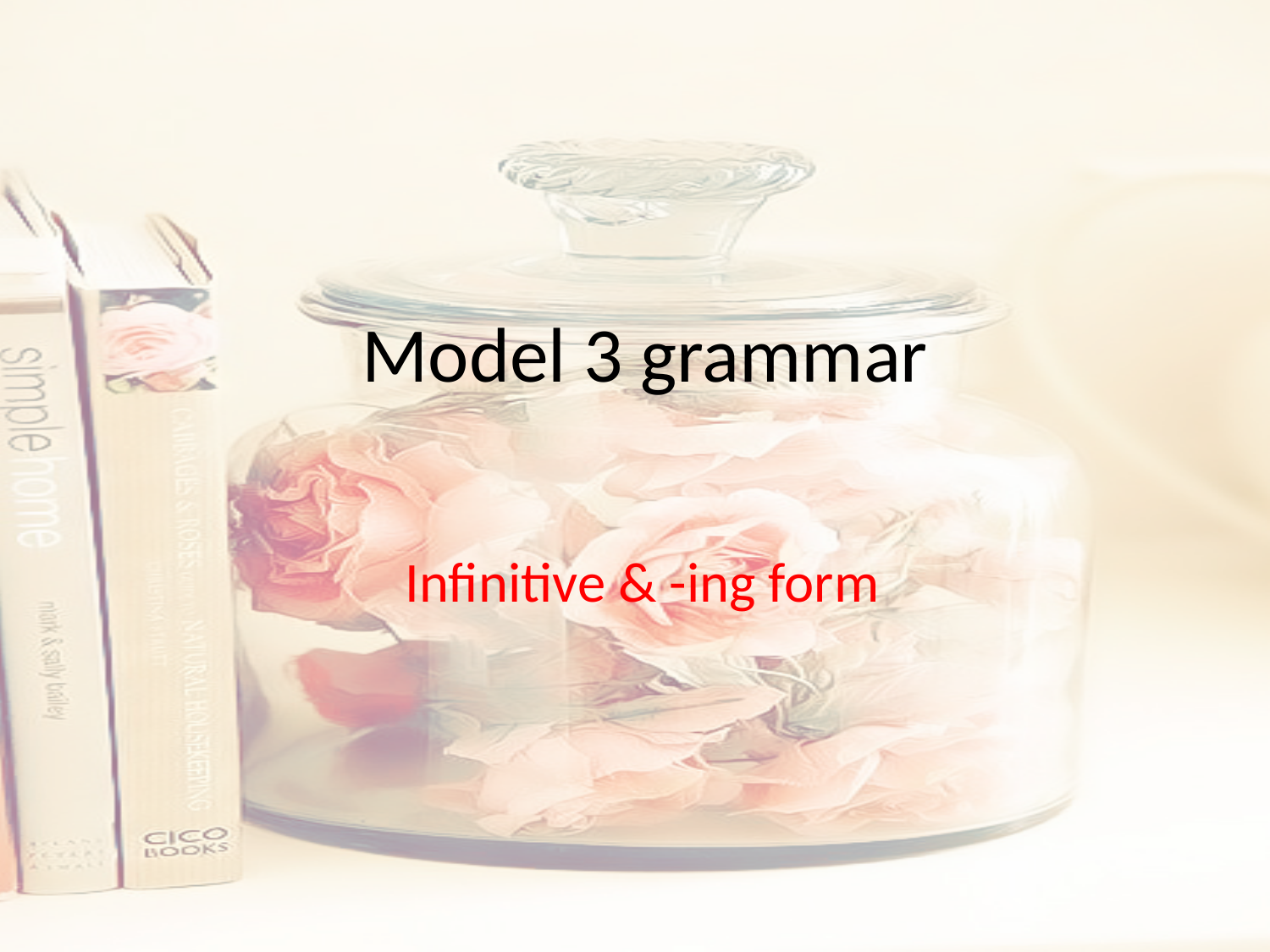

# Model 3 grammar
Infinitive & -ing form